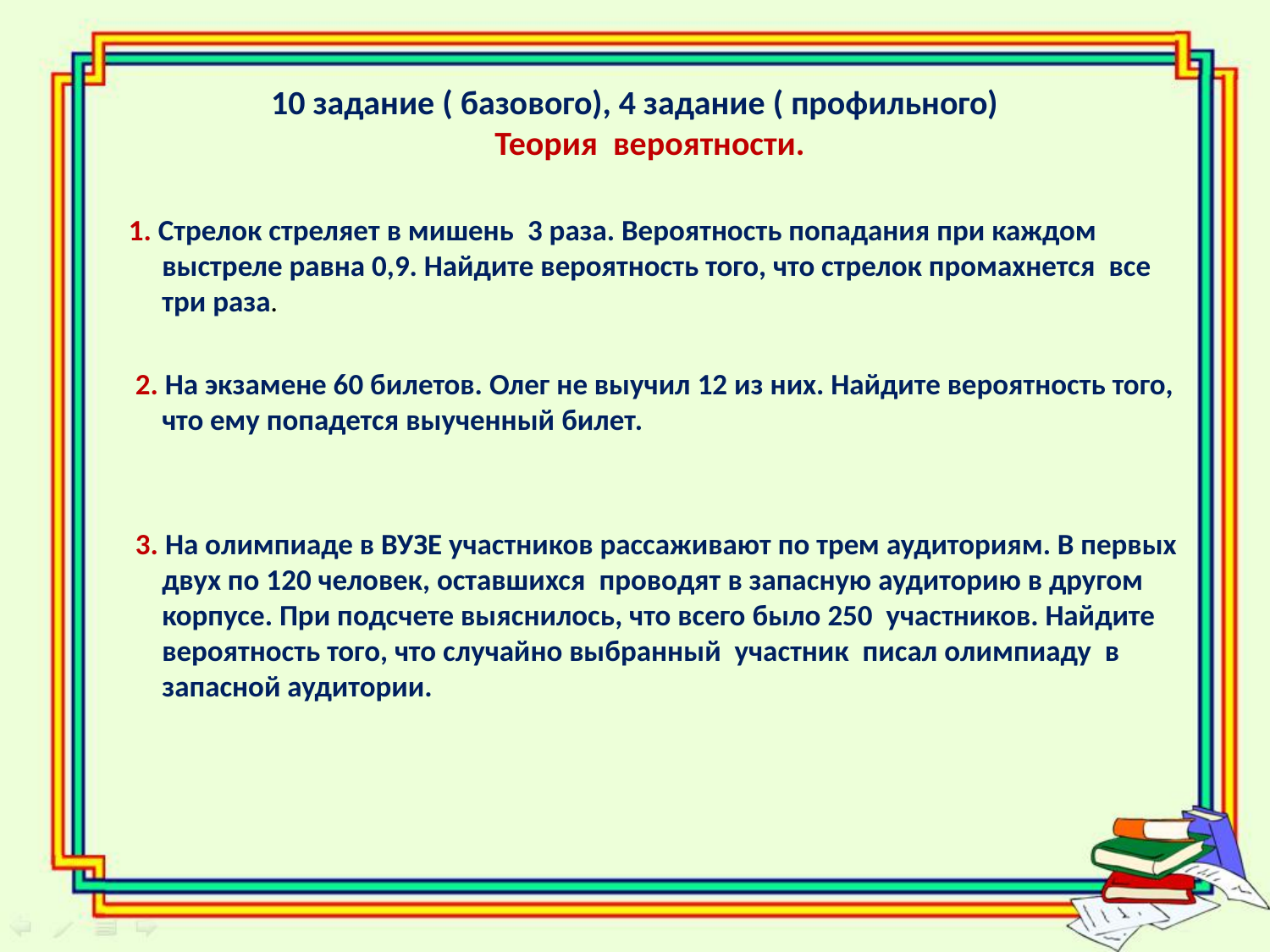

# 10 задание ( базового), 4 задание ( профильного) Теория  вероятности.

 1. Стрелок стреляет в мишень  3 раза. Вероятность попадания при каждом выстреле равна 0,9. Найдите вероятность того, что стрелок промахнется  все три раза.

  2. На экзамене 60 билетов. Олег не выучил 12 из них. Найдите вероятность того, что ему попадется выученный билет.

  3. На олимпиаде в ВУЗЕ участников рассаживают по трем аудиториям. В первых двух по 120 человек, оставшихся  проводят в запасную аудиторию в другом корпусе. При подсчете выяснилось, что всего было 250  участников. Найдите вероятность того, что случайно выбранный  участник  писал олимпиаду  в запасной аудитории.